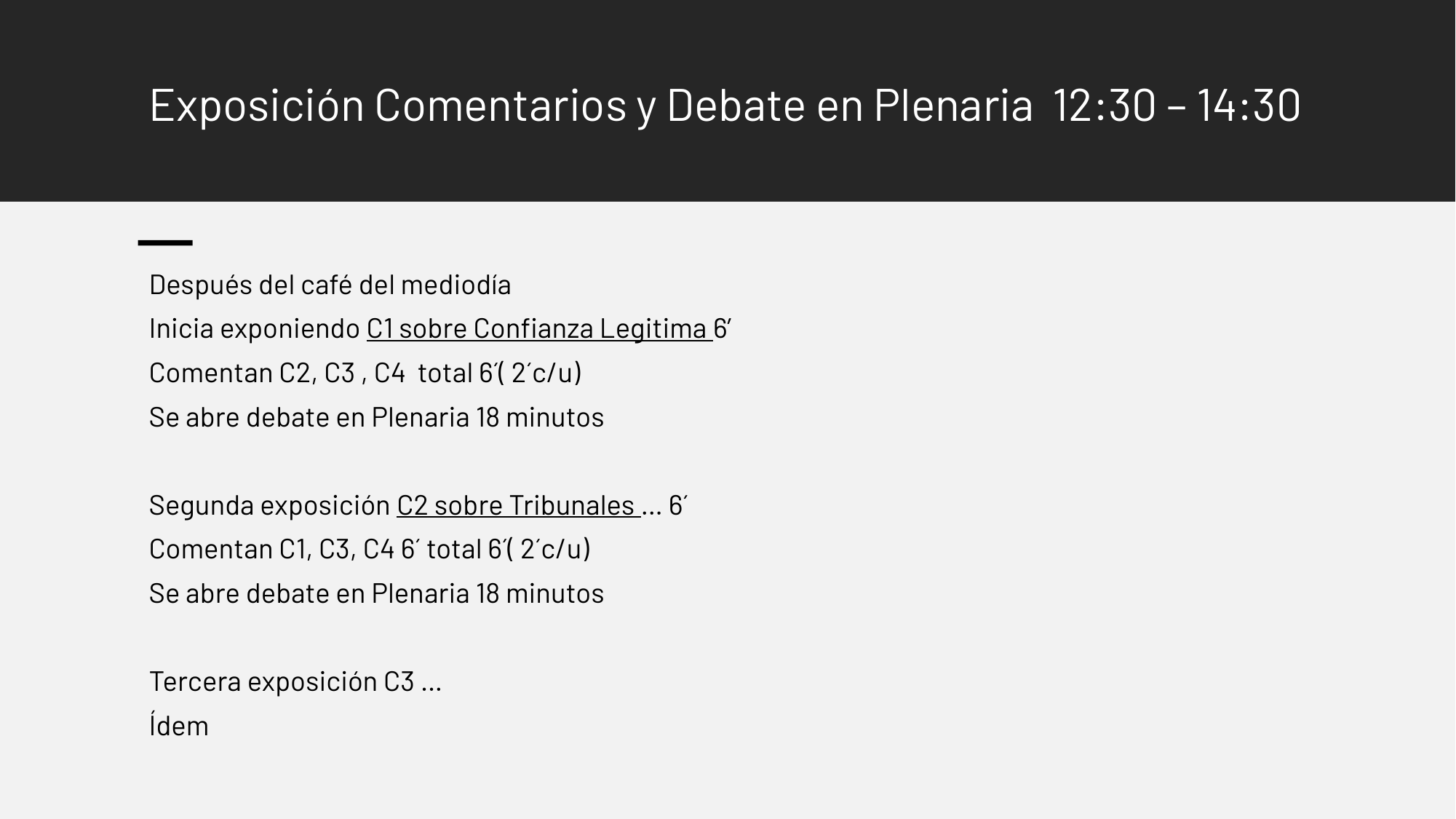

# Exposición Comentarios y Debate en Plenaria  12:30 – 14:30

Después del café del mediodía
Inicia exponiendo C1 sobre Confianza Legitima 6’
Comentan C2, C3 , C4  total 6´( 2´c/u)
Se abre debate en Plenaria 18 minutos

Segunda exposición C2 sobre Tribunales … 6´
Comentan C1, C3, C4 6´ total 6´( 2´c/u)
Se abre debate en Plenaria 18 minutos

Tercera exposición C3 …
Ídem